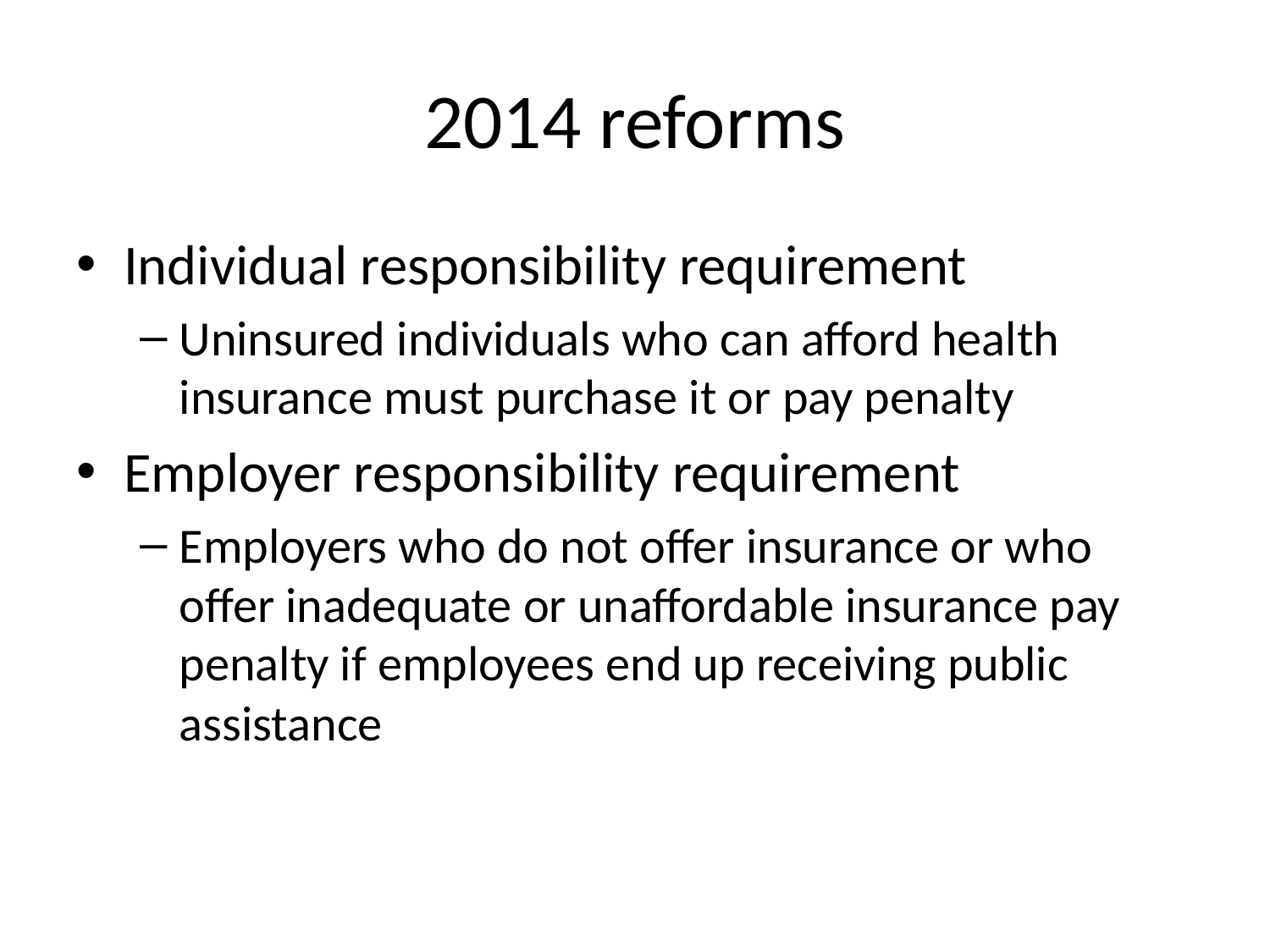

# 2014 reforms
Individual responsibility requirement
Uninsured individuals who can afford health insurance must purchase it or pay penalty
Employer responsibility requirement
Employers who do not offer insurance or who offer inadequate or unaffordable insurance pay penalty if employees end up receiving public assistance